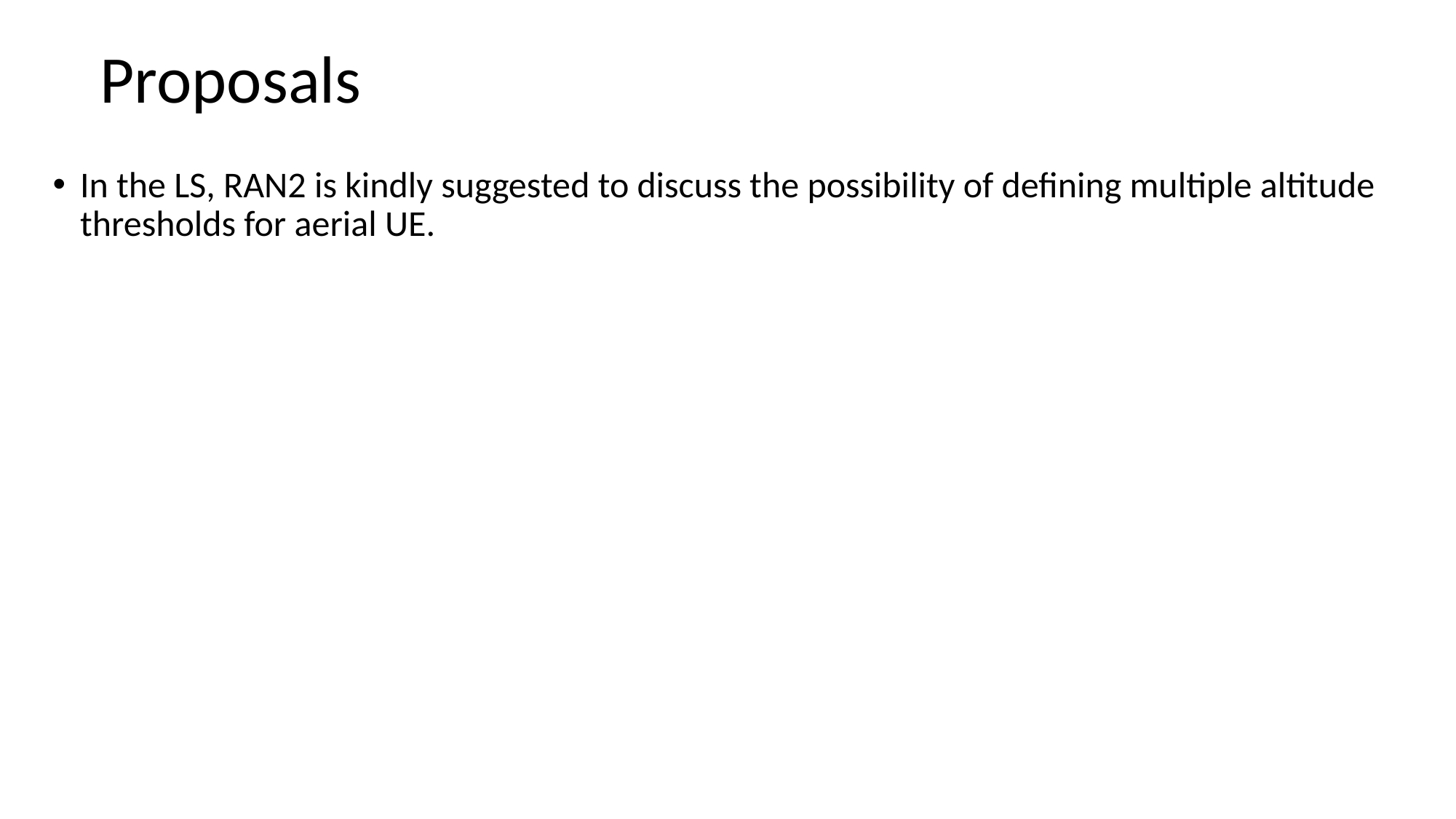

# Proposals
In the LS, RAN2 is kindly suggested to discuss the possibility of defining multiple altitude thresholds for aerial UE.